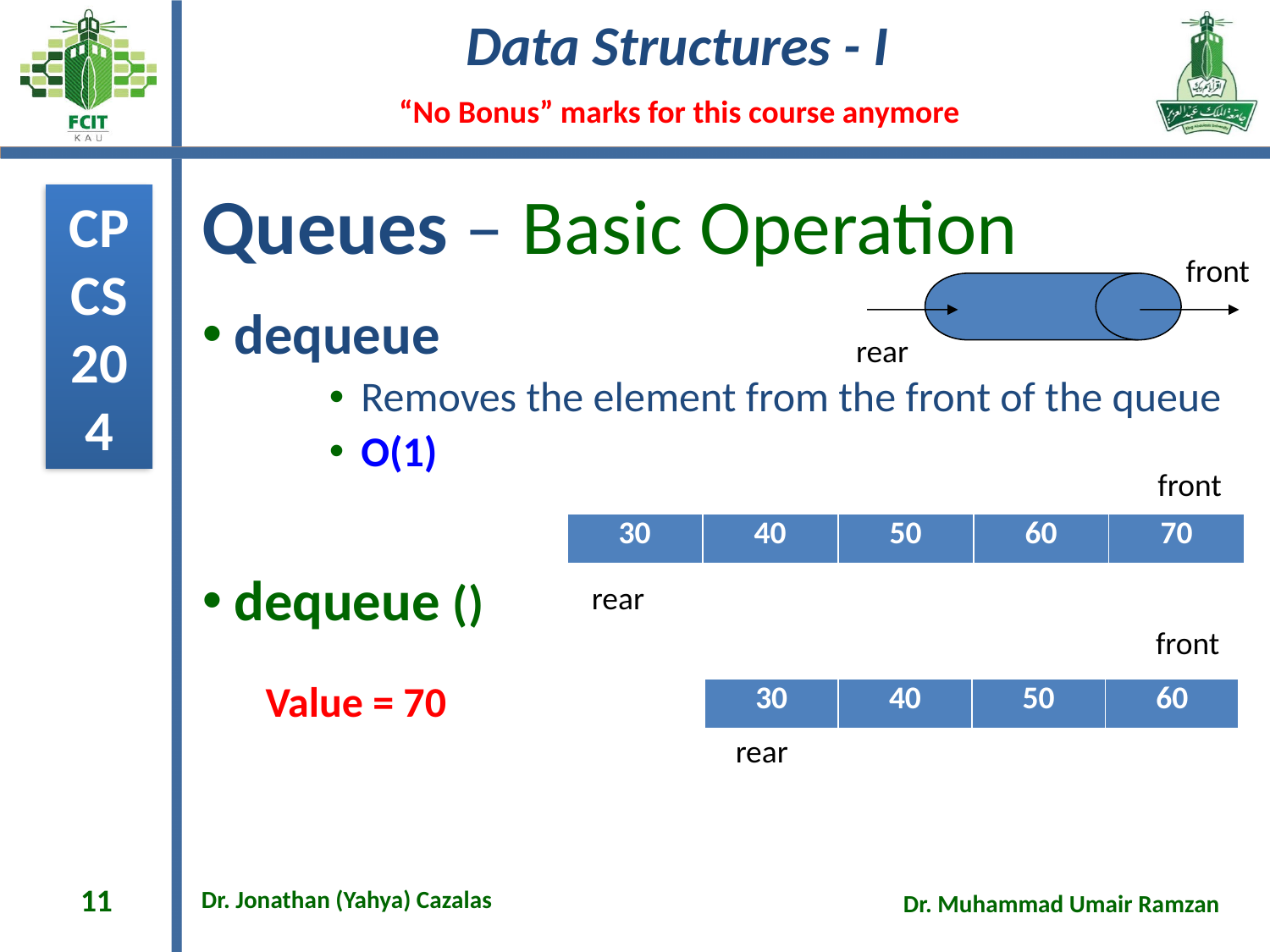

# Queues – Basic Operation
front

rear
dequeue
Removes the element from the front of the queue
O(1)

dequeue ()
front
| 30 | 40 | 50 | 60 | 70 |
| --- | --- | --- | --- | --- |
rear
front
Value = 70
| 30 | 40 | 50 | 60 |
| --- | --- | --- | --- |
rear
11